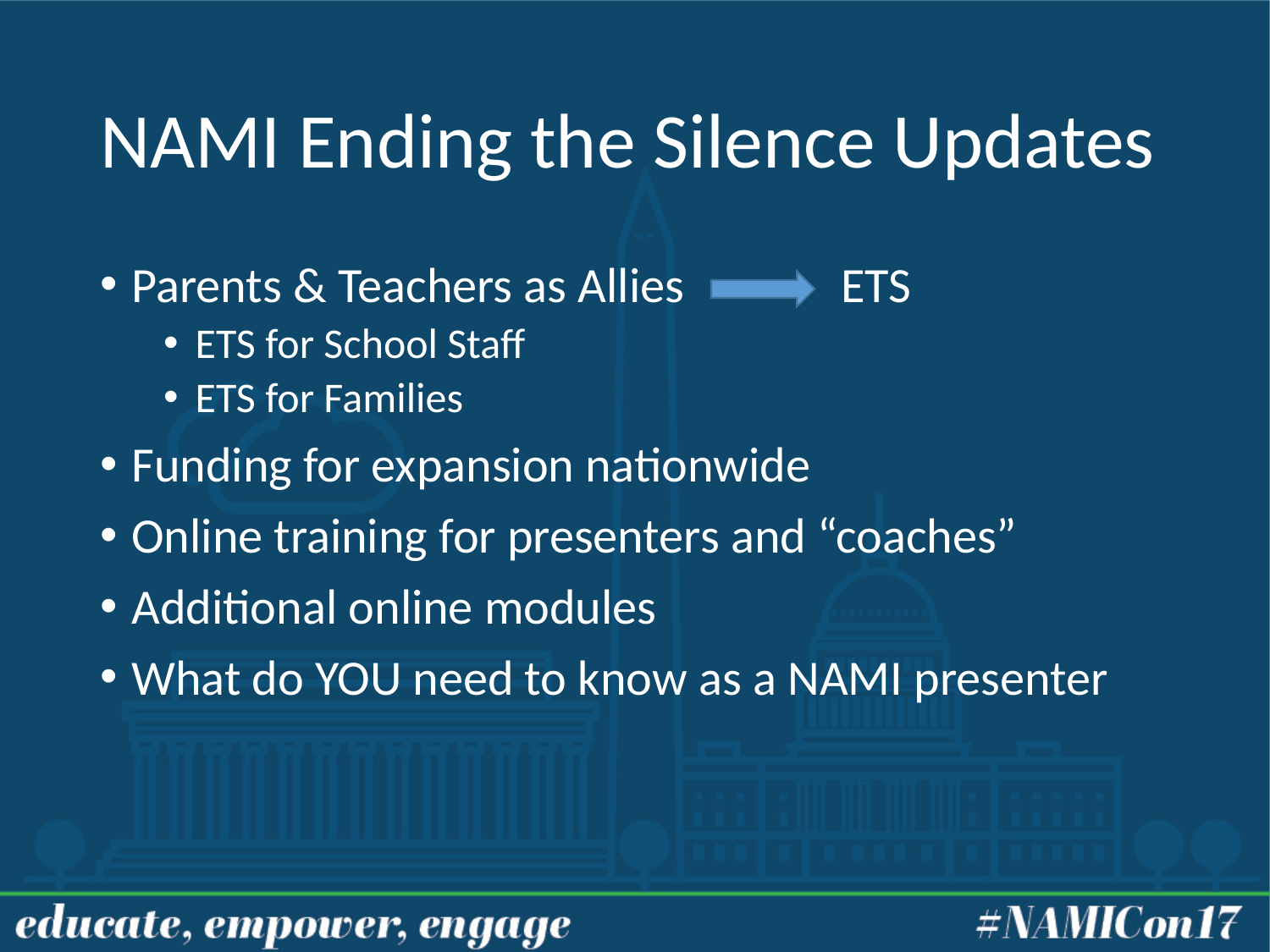

# NAMI Ending the Silence Updates
Parents & Teachers as Allies              ETS
ETS for School Staff
ETS for Families
Funding for expansion nationwide
Online training for presenters and “coaches”
Additional online modules
What do YOU need to know as a NAMI presenter